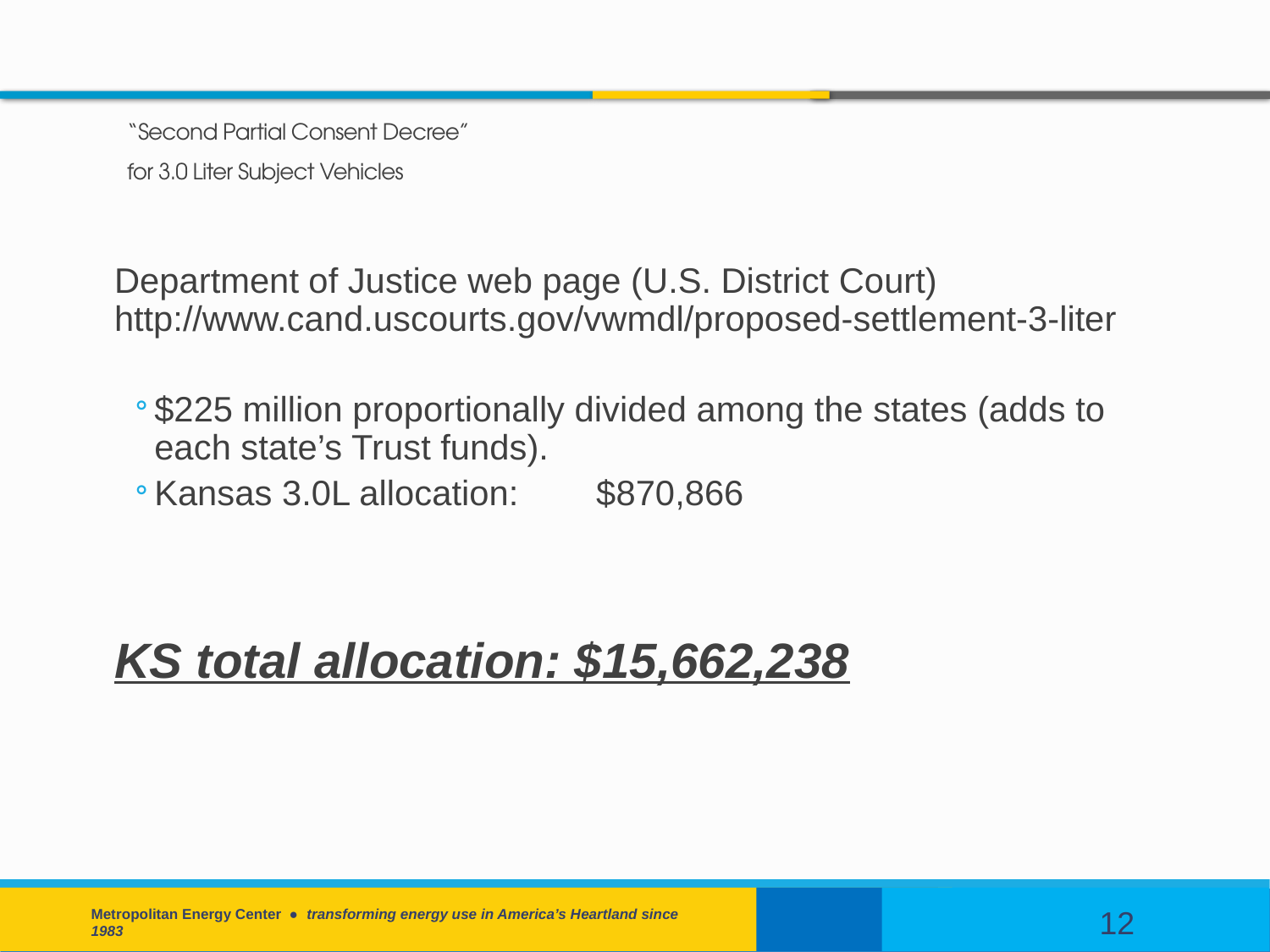

# “Second Partial Consent Decree” for 3.0 Liter Subject Vehicles
Department of Justice web page (U.S. District Court) http://www.cand.uscourts.gov/vwmdl/proposed-settlement-3-liter

$225 million proportionally divided among the states (adds to each state’s Trust funds).
Kansas 3.0L allocation:        $870,866

KS total allocation: $15,662,238